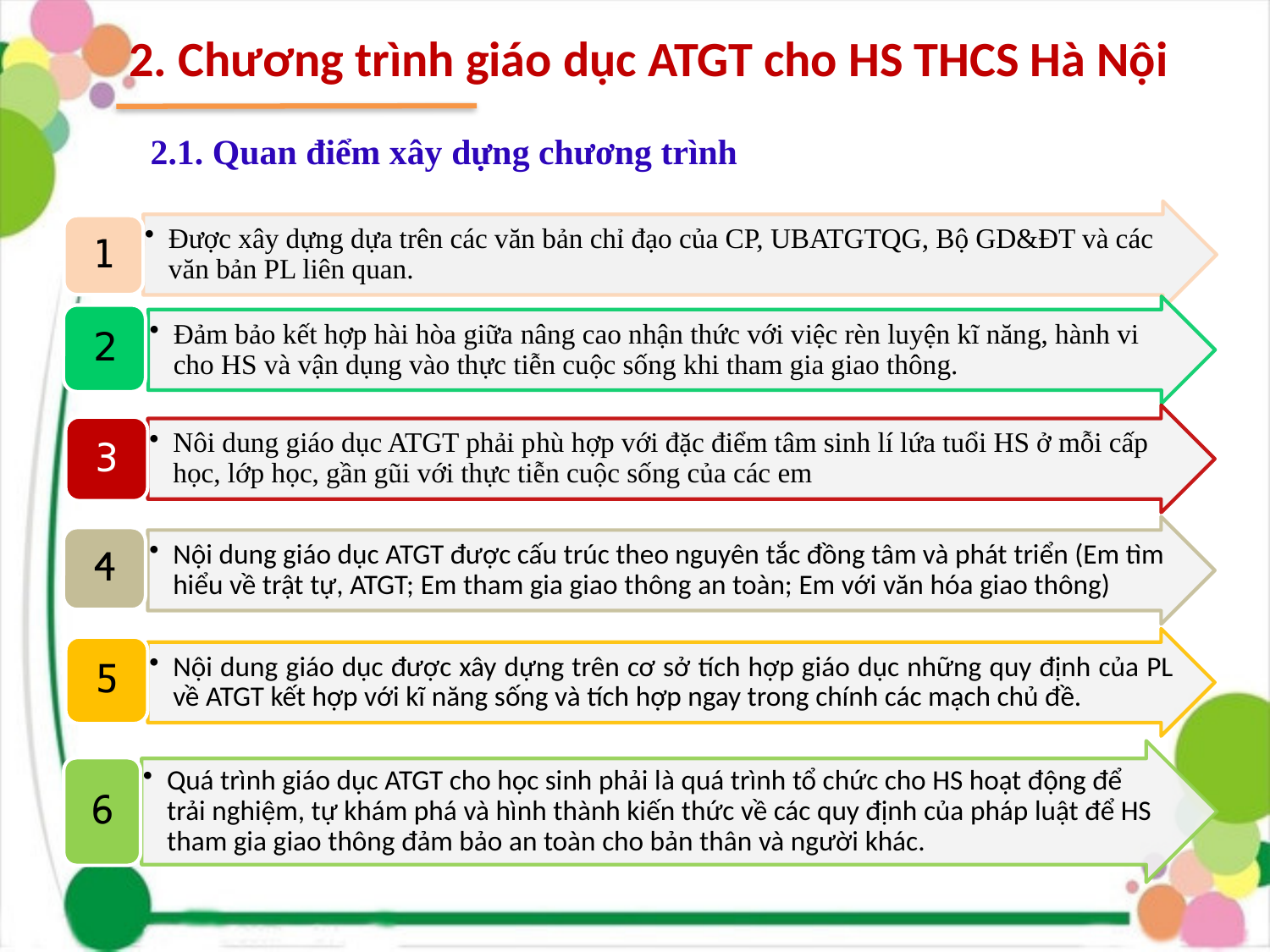

2. Chương trình giáo dục ATGT cho HS THCS Hà Nội

# 2.1. Quan điểm xây dựng chương trình
Được xây dựng dựa trên các văn bản chỉ đạo của CP, UBATGTQG, Bộ GD&ĐT và các văn bản PL liên quan.
1
Đảm bảo kết hợp hài hòa giữa nâng cao nhận thức với việc rèn luyện kĩ năng, hành vi cho HS và vận dụng vào thực tiễn cuộc sống khi tham gia giao thông.
2
Nôi dung giáo dục ATGT phải phù hợp với đặc điểm tâm sinh lí lứa tuổi HS ở mỗi cấp học, lớp học, gần gũi với thực tiễn cuộc sống của các em
3
Nội dung giáo dục ATGT được cấu trúc theo nguyên tắc đồng tâm và phát triển (Em tìm hiểu về trật tự, ATGT; Em tham gia giao thông an toàn; Em với văn hóa giao thông)
4
Nội dung giáo dục được xây dựng trên cơ sở tích hợp giáo dục những quy định của PL về ATGT kết hợp với kĩ năng sống và tích hợp ngay trong chính các mạch chủ đề.
5
Quá trình giáo dục ATGT cho học sinh phải là quá trình tổ chức cho HS hoạt động để trải nghiệm, tự khám phá và hình thành kiến thức về các quy định của pháp luật để HS tham gia giao thông đảm bảo an toàn cho bản thân và người khác.
6